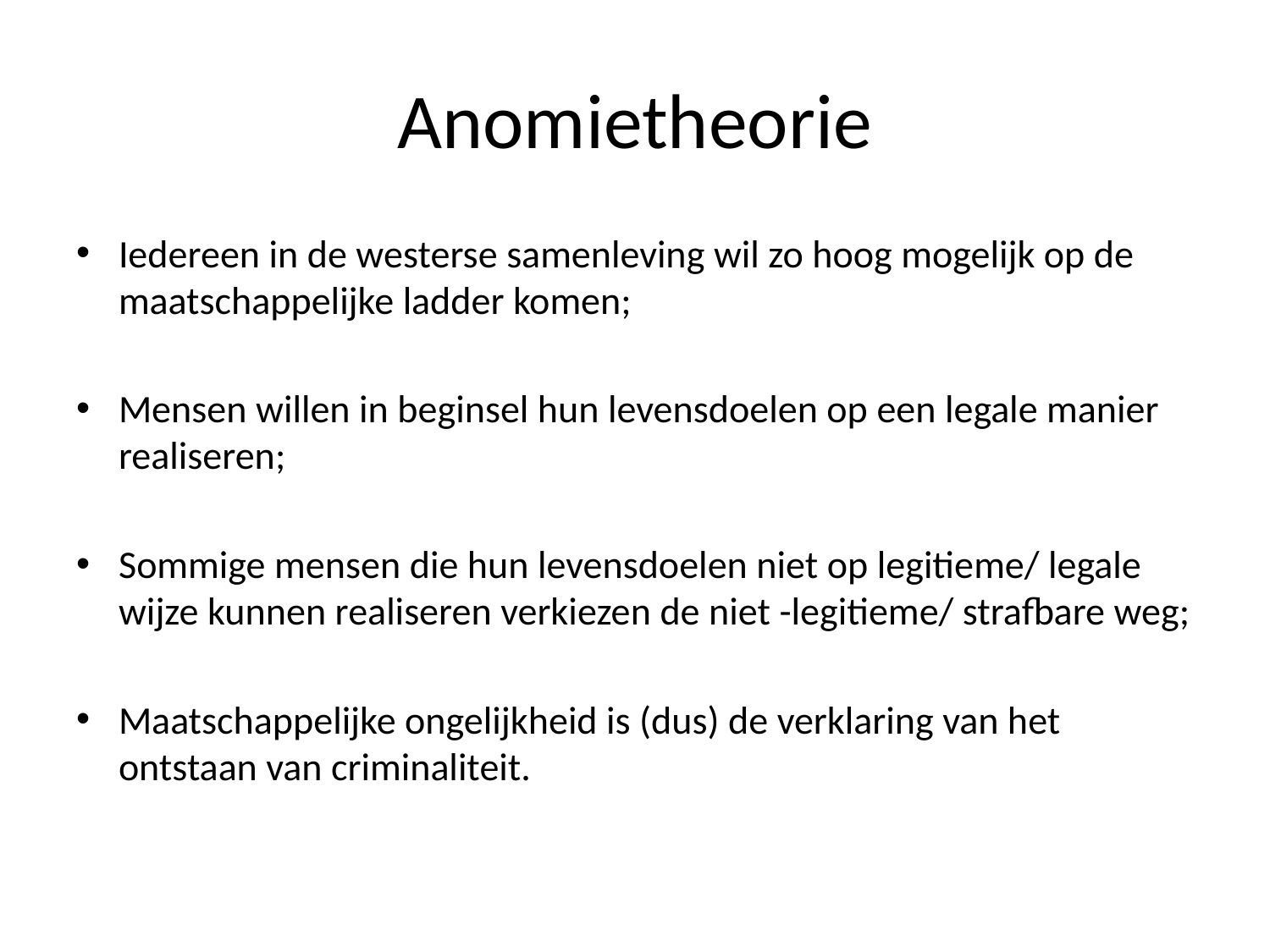

# Anomietheorie
Iedereen in de westerse samenleving wil zo hoog mogelijk op de maatschappelijke ladder komen;

Mensen willen in beginsel hun levensdoelen op een legale manier realiseren;

Sommige mensen die hun levensdoelen niet op legitieme/ legale wijze kunnen realiseren verkiezen de niet -legitieme/ strafbare weg;

Maatschappelijke ongelijkheid is (dus) de verklaring van het ontstaan van criminaliteit.